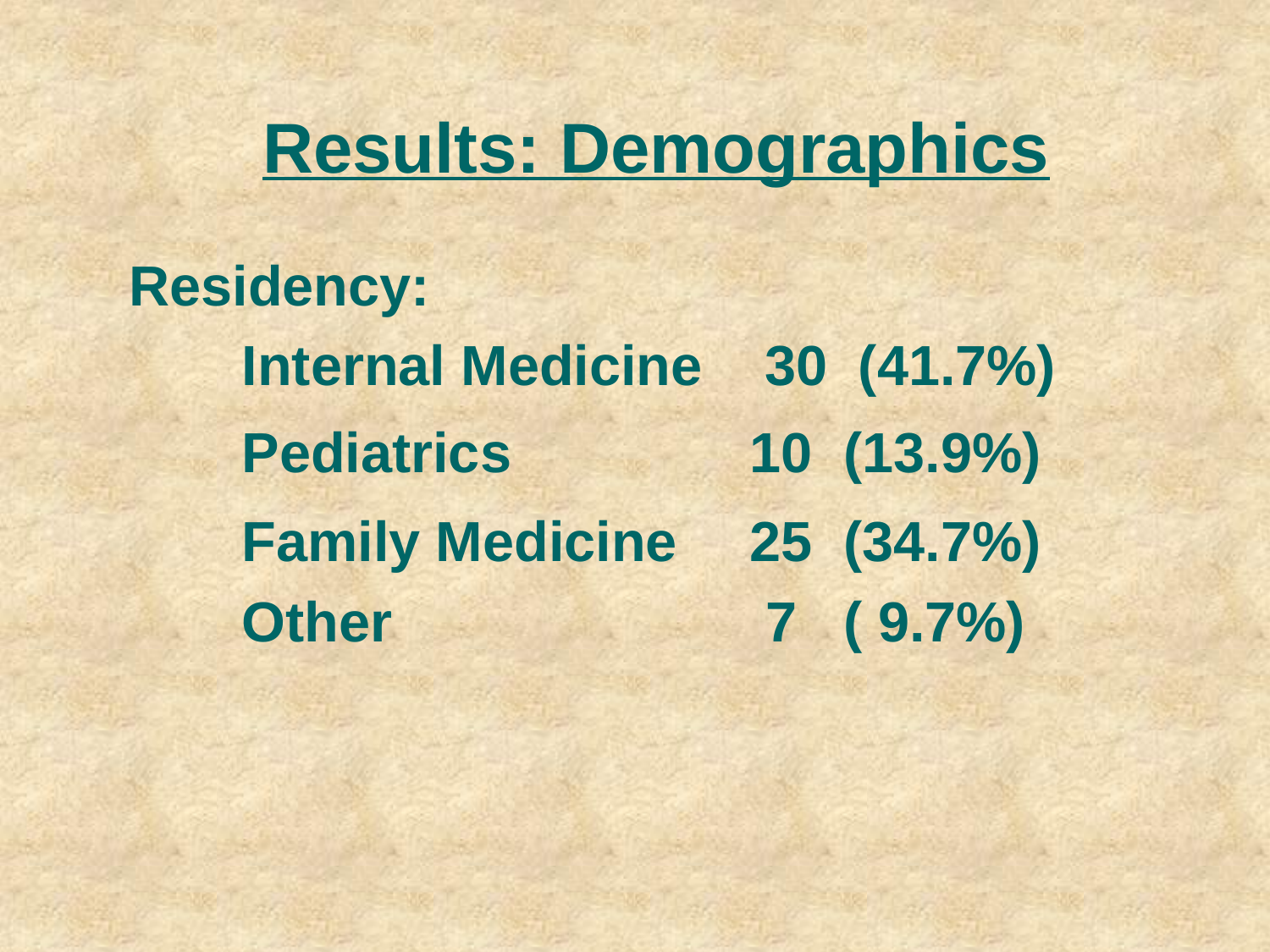

# Results: Demographics
Residency:
	Internal Medicine    30  (41.7%)
	Pediatrics		10  (13.9%)
	Family Medicine	25  (34.7%)
	Other      			 7   ( 9.7%)